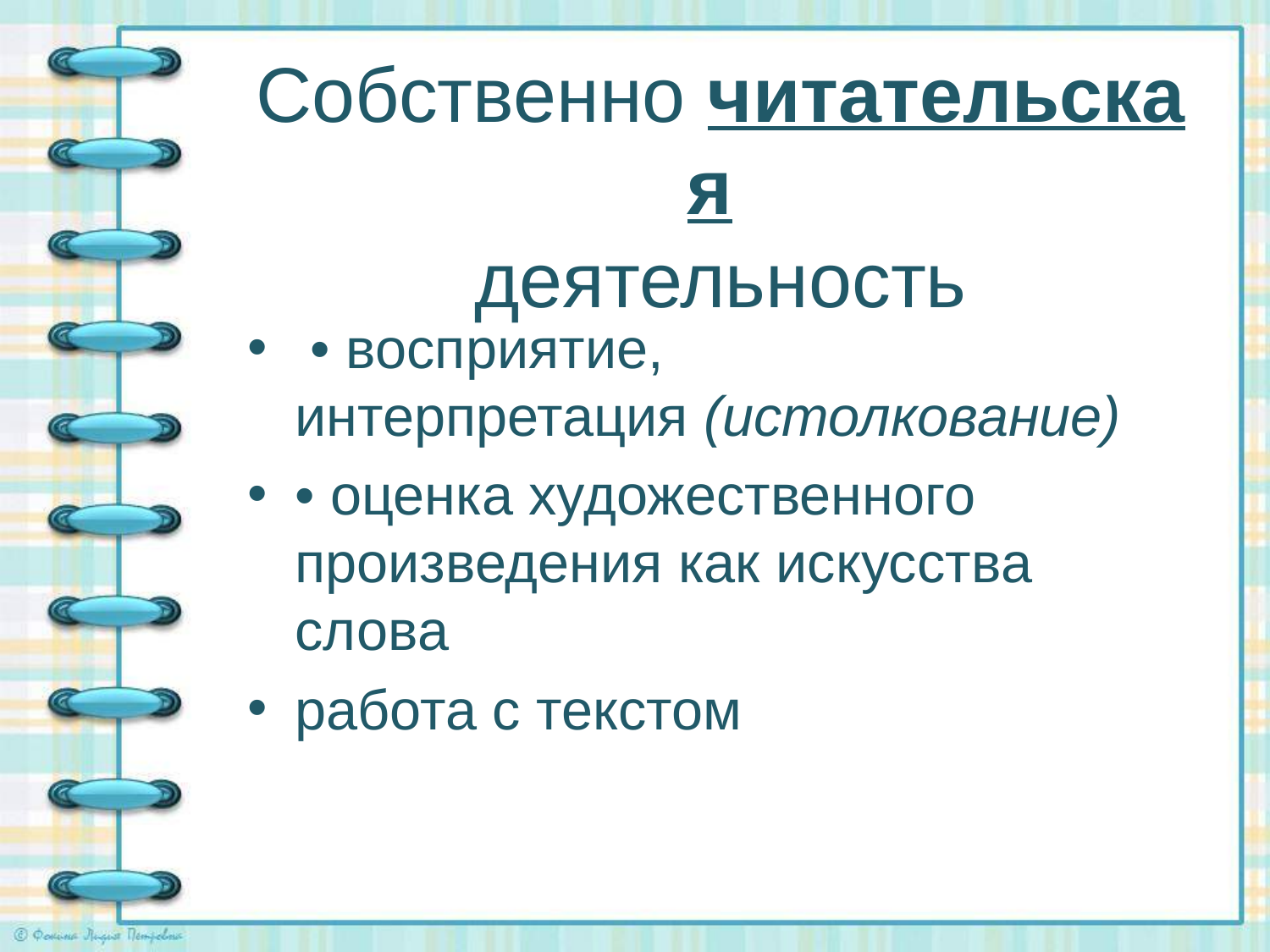

# Собственно читательская  деятельность
 • восприятие, интерпретация (истолкование)
• оценка художественного произведения как искусства слова
работа с текстом